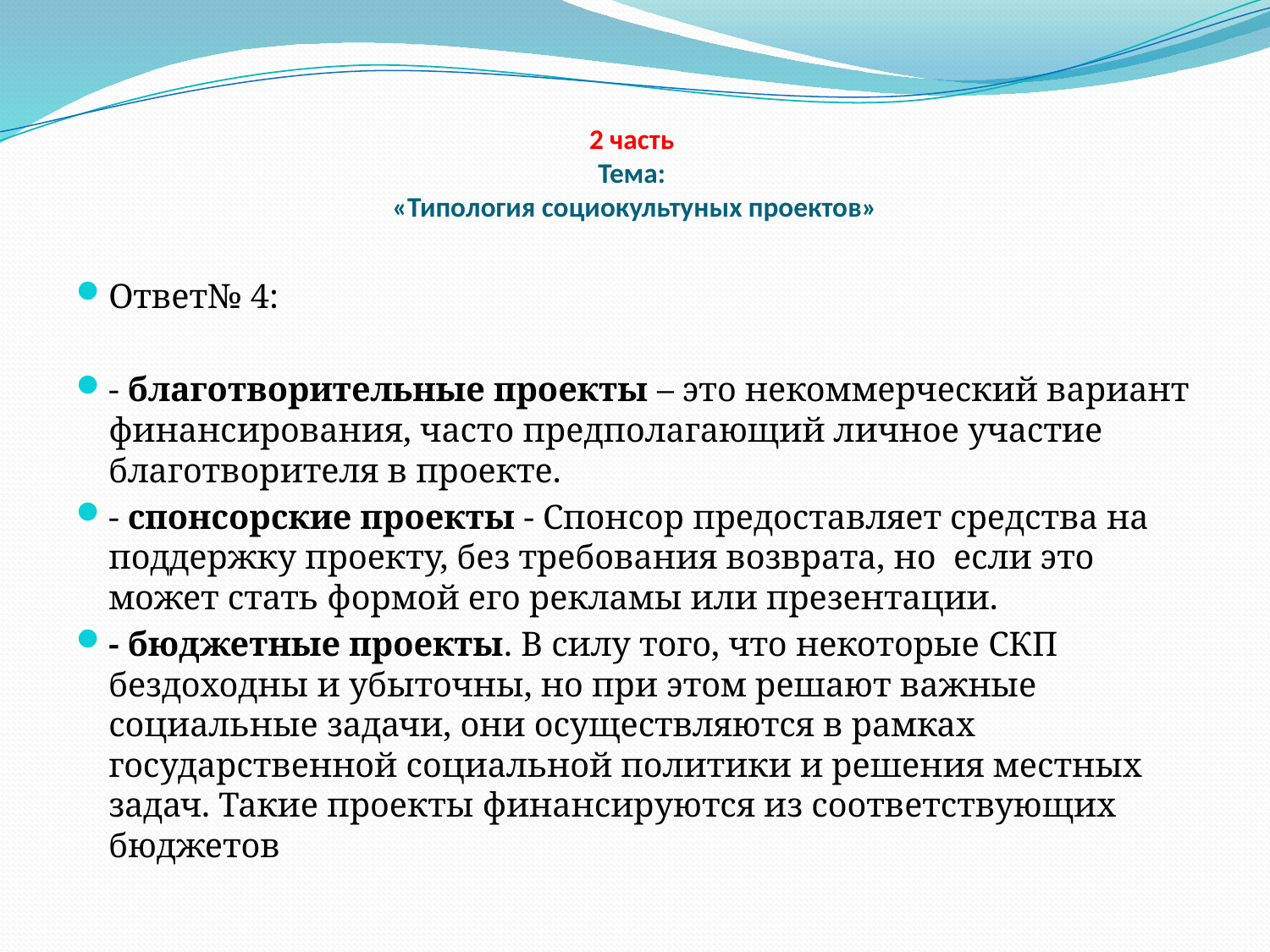

# 2 часть Тема: «Типология социокультуных проектов»
Ответ№ 4:

- благотворительные проекты – это некоммерческий вариант финансирования, часто предполагающий личное участие благотворителя в проекте.
- спонсорские проекты - Спонсор предоставляет средства на поддержку проекту, без требования возврата, но  если это может стать формой его рекламы или презентации.
- бюджетные проекты. В силу того, что некоторые СКП бездоходны и убыточны, но при этом решают важные социальные задачи, они осуществляются в рамках государственной социальной политики и решения местных задач. Такие проекты финансируются из соответствующих бюджетов